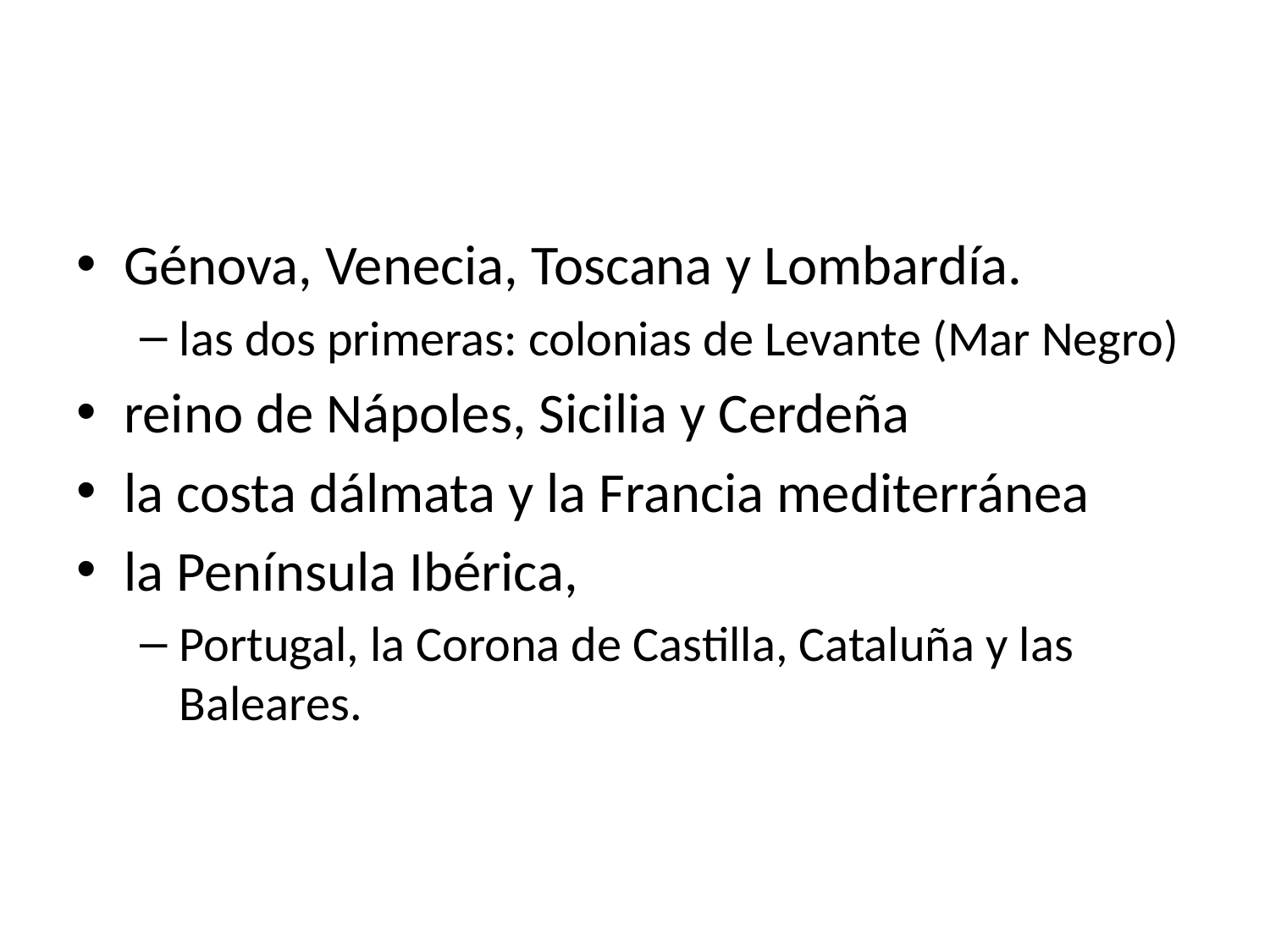

Génova, Venecia, Toscana y Lombardía.
las dos primeras: colonias de Levante (Mar Negro)
reino de Nápoles, Sicilia y Cerdeña
la costa dálmata y la Francia mediterránea
la Península Ibérica,
Portugal, la Corona de Castilla, Cataluña y las Baleares.